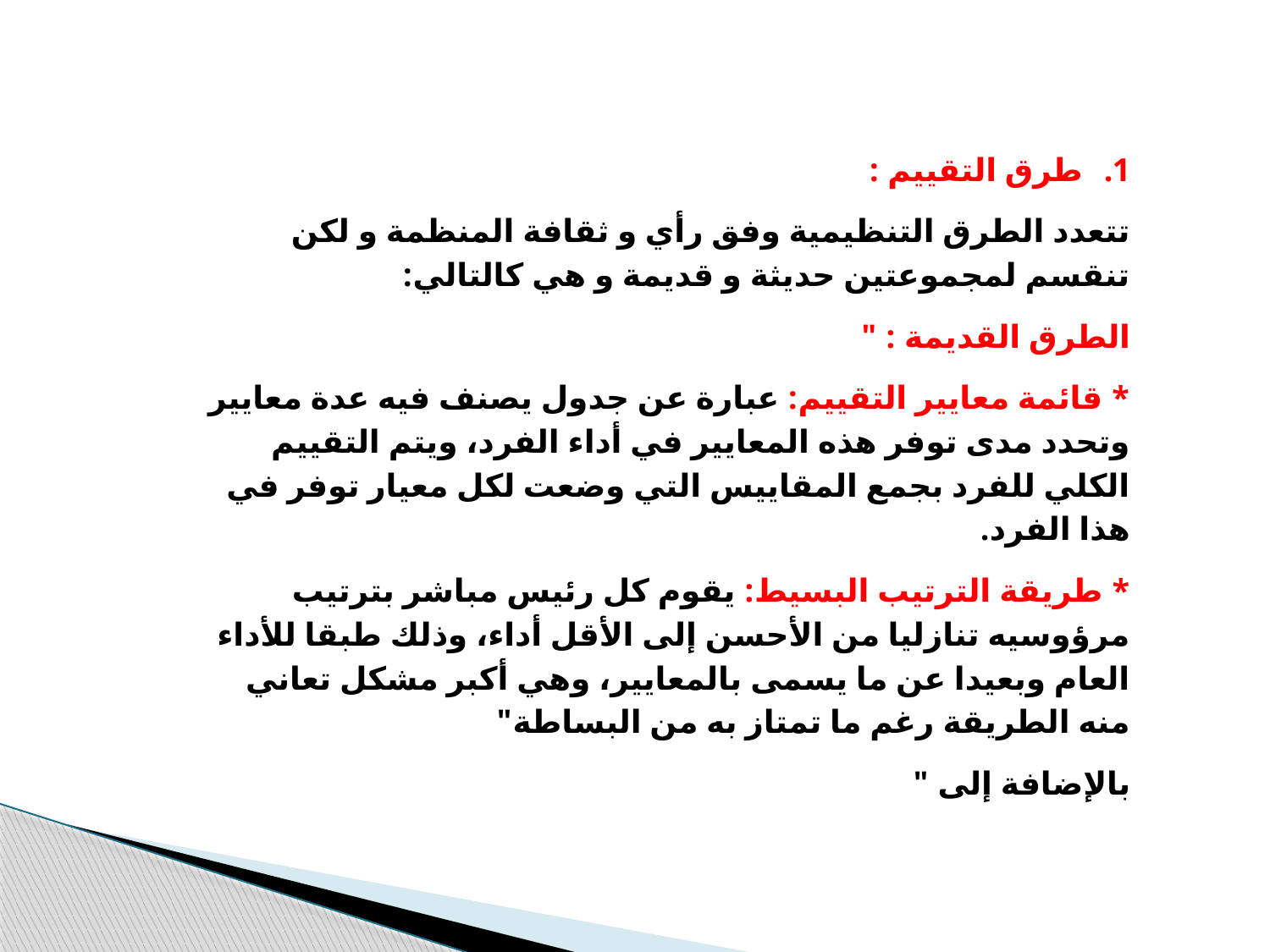

طرق التقييم :
تتعدد الطرق التنظيمية وفق رأي و ثقافة المنظمة و لكن تنقسم لمجموعتين حديثة و قديمة و هي كالتالي:
الطرق القديمة : "
* قائمة معايير التقييم: عبارة عن جدول يصنف فيه عدة معايير وتحدد مدى توفر هذه المعايير في أداء الفرد، ويتم التقييم الكلي للفرد بجمع المقاييس التي وضعت لكل معيار توفر في هذا الفرد.
* طريقة الترتيب البسيط: يقوم كل رئيس مباشر بترتيب مرؤوسيه تنازليا من الأحسن إلى الأقل أداء، وذلك طبقا للأداء العام وبعيدا عن ما يسمى بالمعايير، وهي أكبر مشكل تعاني منه الطريقة رغم ما تمتاز به من البساطة"
بالإضافة إلى "